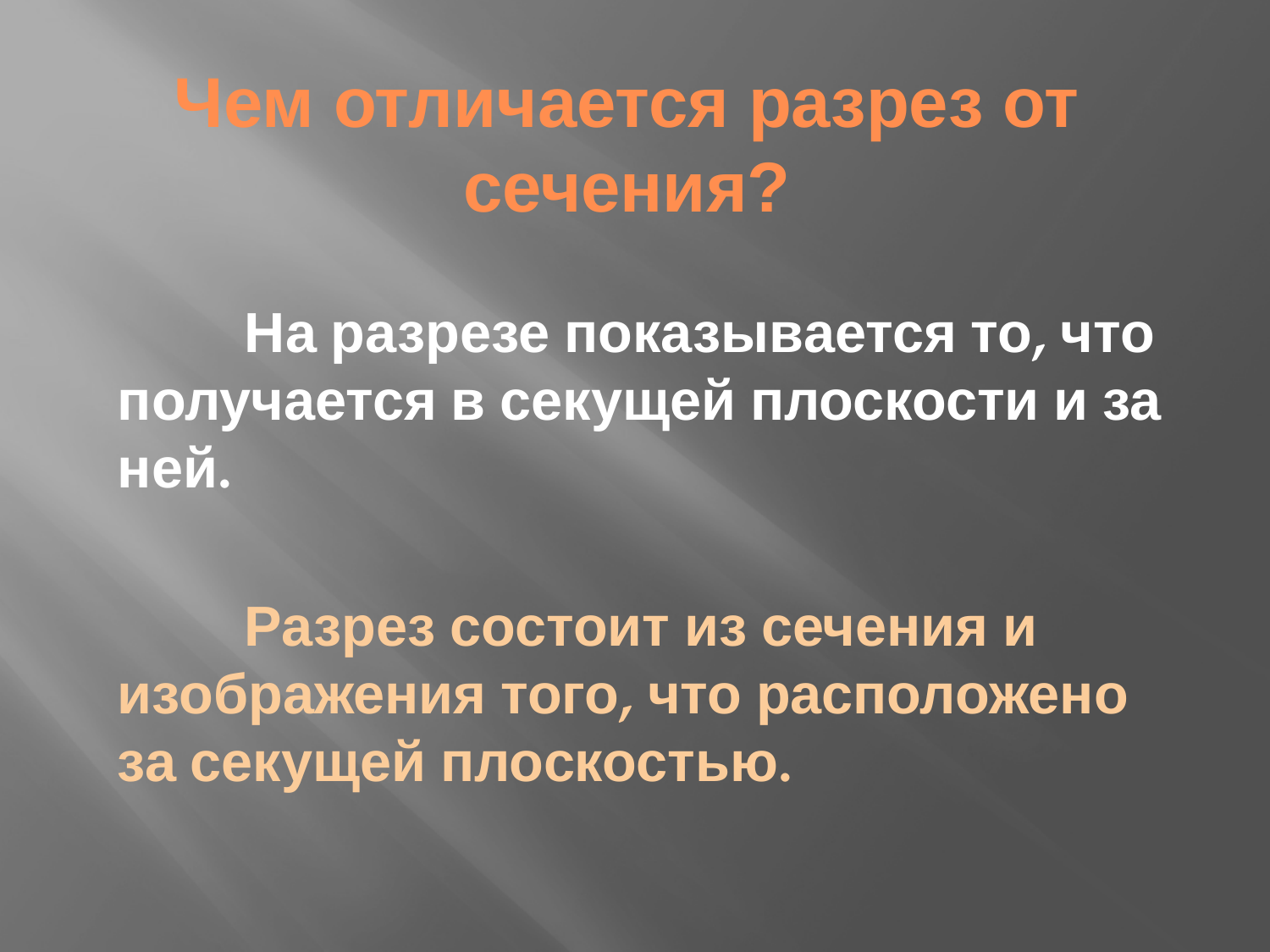

# Чем отличается разрез от сечения?

	На разрезе показывается то, что получается в секу­щей плоскости и за ней.

 	Разрез состоит из сечения и изображения того, что расположено за се­кущей плоскостью.